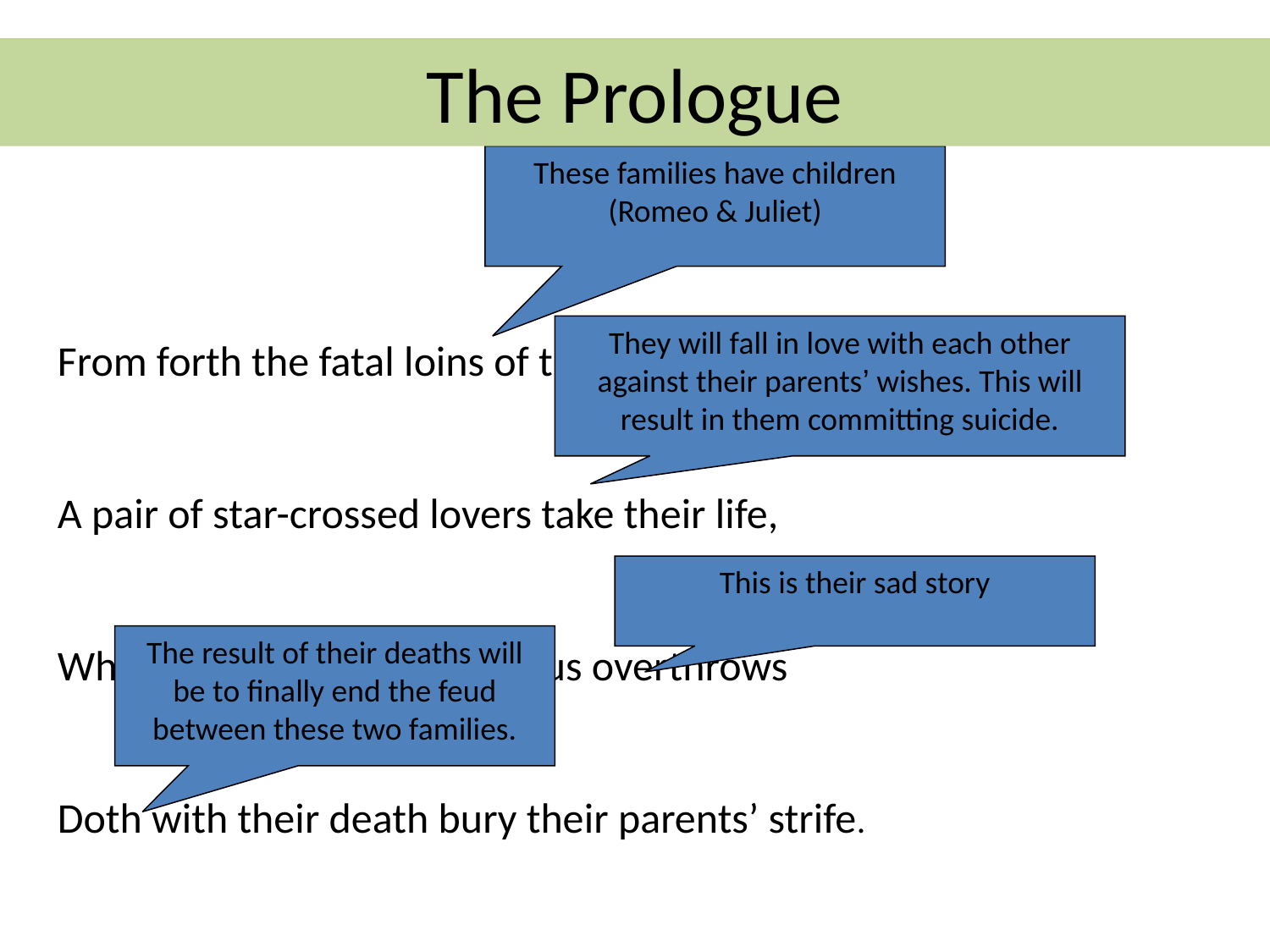

The Prologue
These families have children (Romeo & Juliet)
From forth the fatal loins of these two foes
A pair of star-crossed lovers take their life,
Whose misadventured piteous overthrows
Doth with their death bury their parents’ strife.
They will fall in love with each other against their parents’ wishes. This will result in them committing suicide.
This is their sad story
The result of their deaths will be to finally end the feud between these two families.